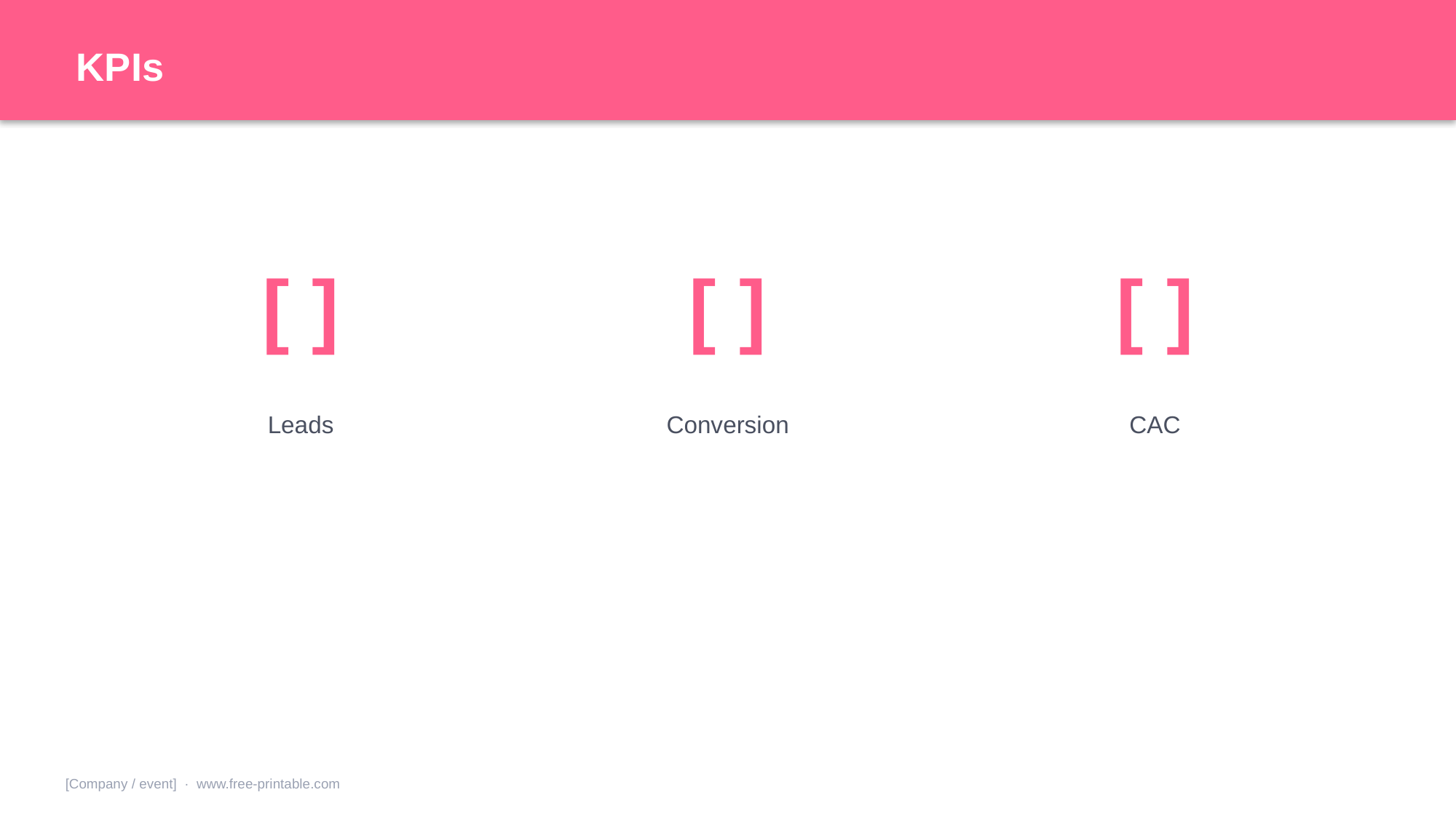

KPIs
[ ]
[ ]
[ ]
Leads
Conversion
CAC
[Company / event]  ·  www.free-printable.com